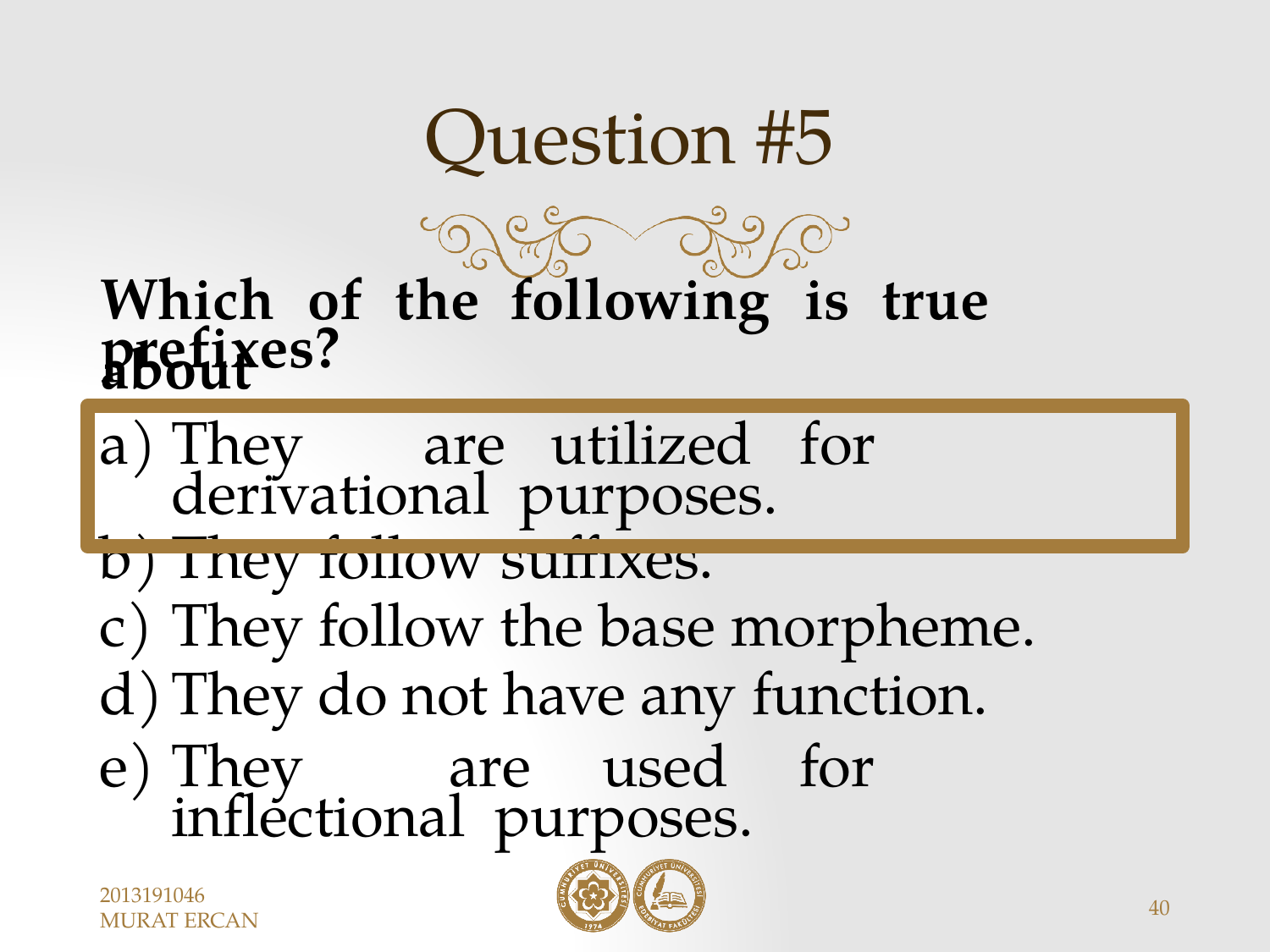

# Question #5
Which	of	the	following	is	true	about
prefixes?
They	are	utilized	for	derivational  purposes.
They follow suffixes.
They follow the base morpheme.
They do not have any function.
They	are	used	for	inflectional  purposes.

2013191046
MURAT ERCAN
40